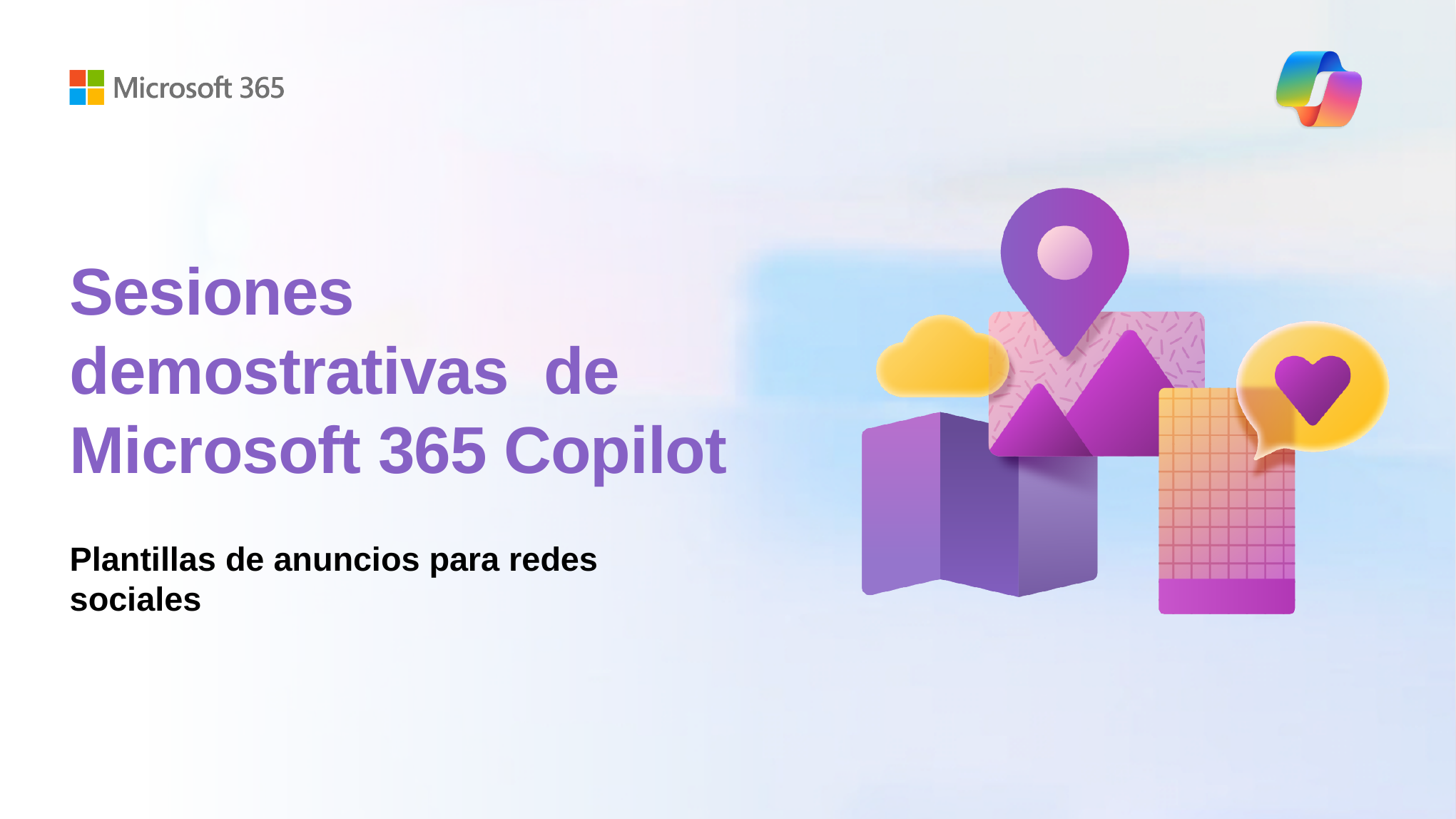

# Sesiones demostrativas  de Microsoft 365 Copilot
Plantillas de anuncios para redes sociales